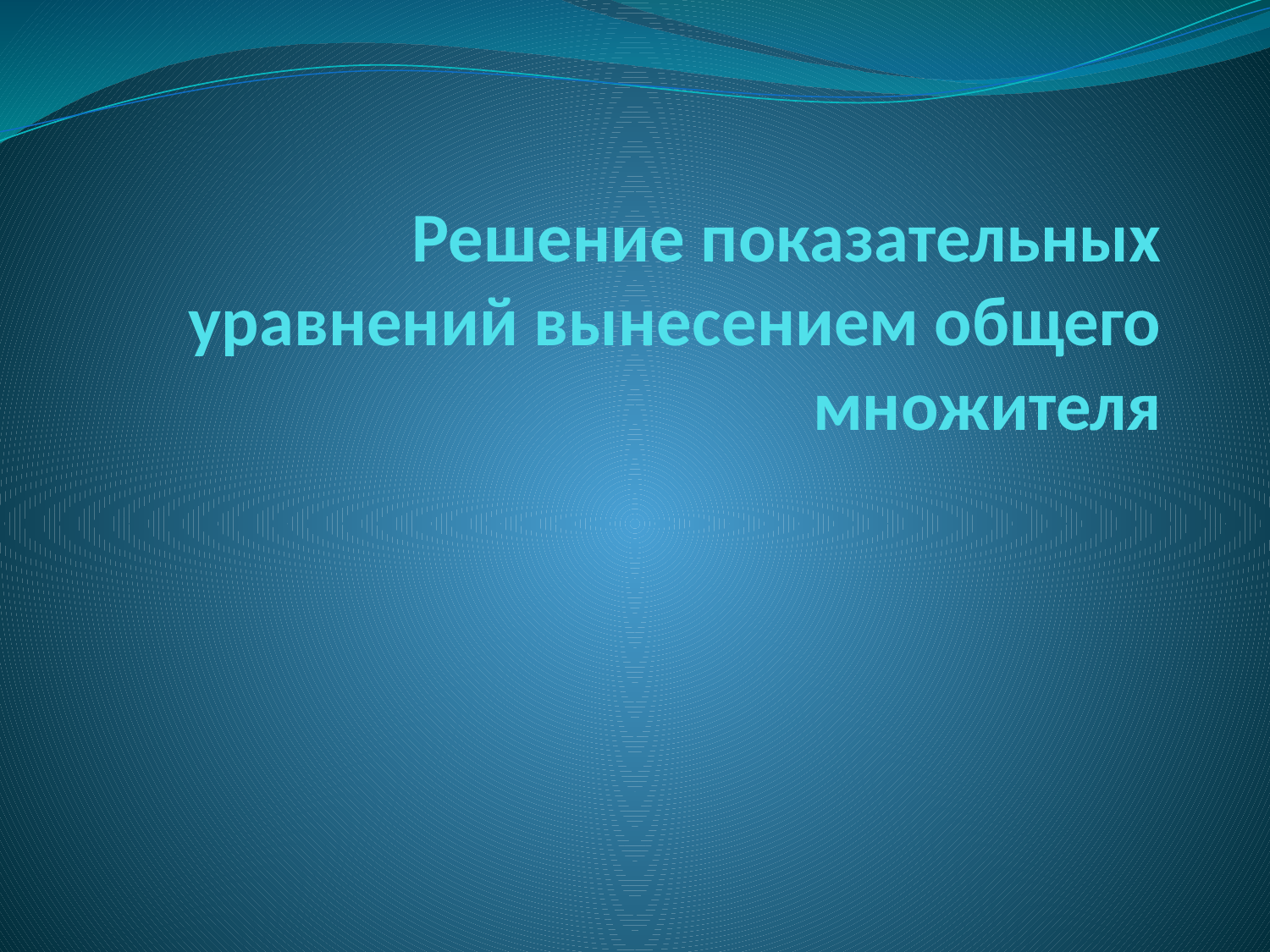

# Решение показательных уравнений вынесением общего множителя